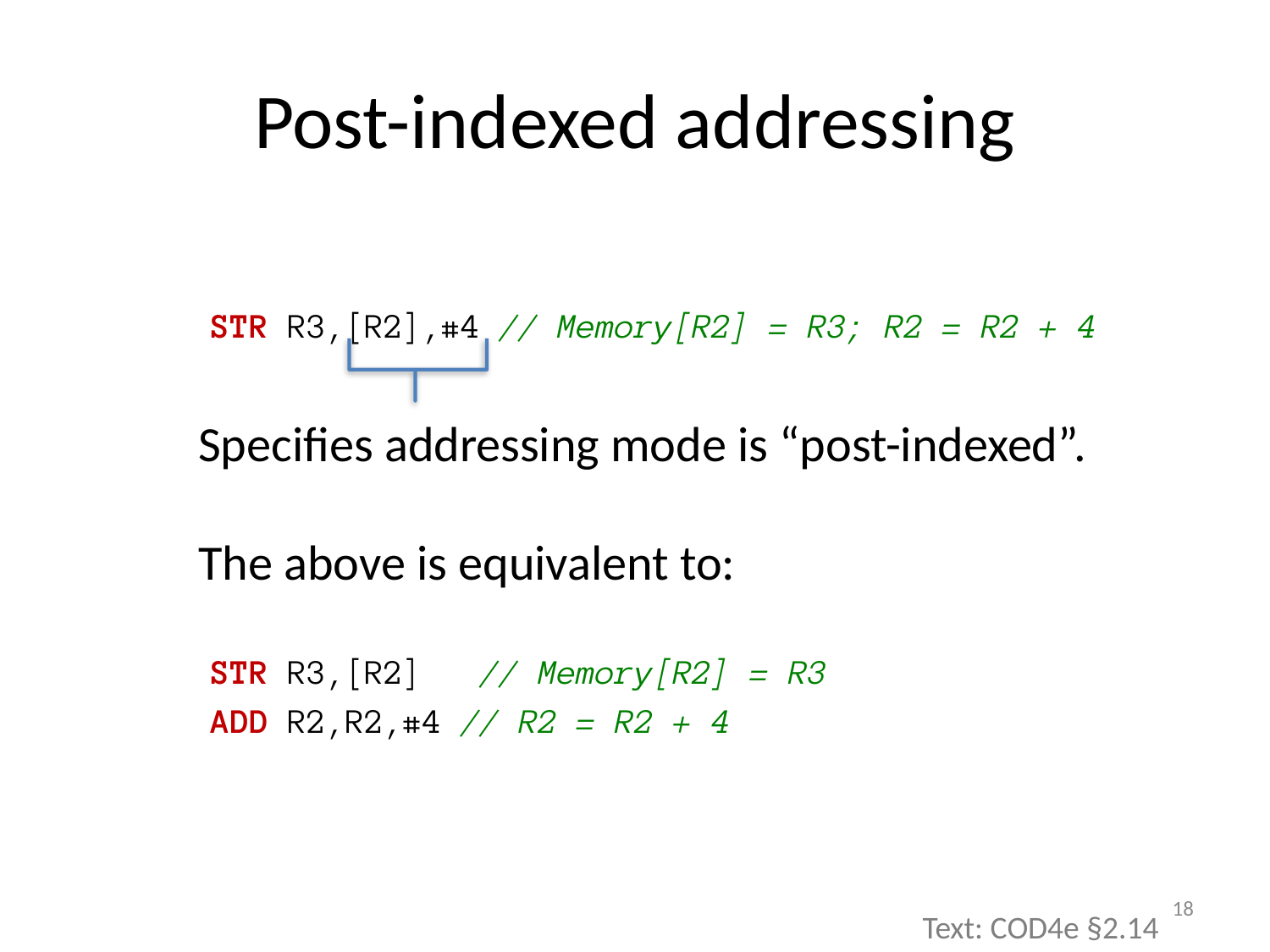

# Post-indexed addressing

       STR R3,[R2],#4 // Memory[R2] = R3; R2 = R2 + 4

       STR R3,[R2]   // Memory[R2] = R3
       ADD R2,R2,#4 // R2 = R2 + 4

Specifies addressing mode is “post-indexed”.

The above is equivalent to:
18
Text: COD4e §2.14